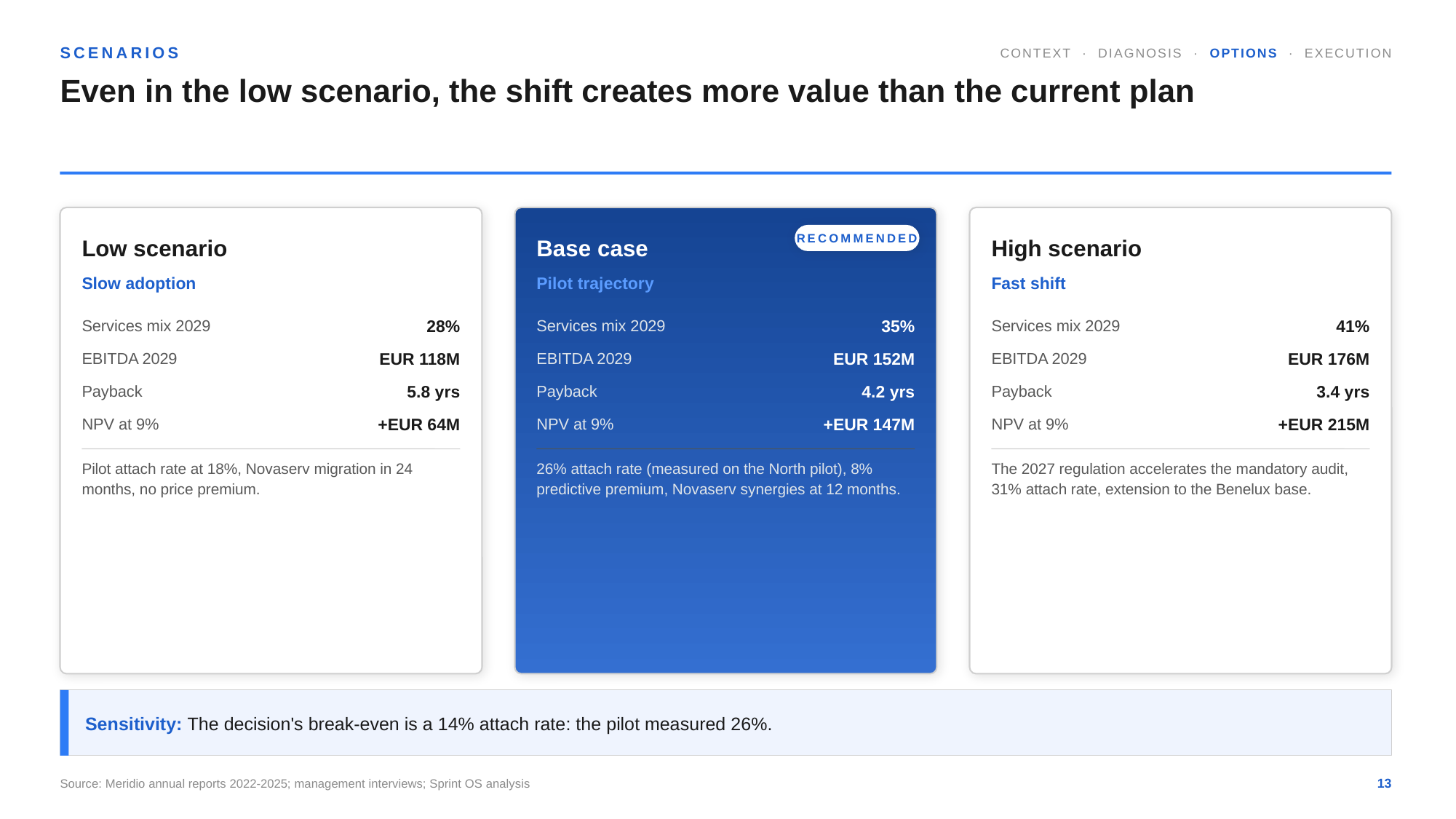

SCENARIOS
CONTEXT  ·  DIAGNOSIS  ·  OPTIONS  ·  EXECUTION
Even in the low scenario, the shift creates more value than the current plan

RECOMMENDED
Low scenario
Base case
High scenario
Slow adoption
Pilot trajectory
Fast shift
Services mix 2029
28%
Services mix 2029
35%
Services mix 2029
41%
EBITDA 2029
EUR 118M
EBITDA 2029
EUR 152M
EBITDA 2029
EUR 176M
Payback
5.8 yrs
Payback
4.2 yrs
Payback
3.4 yrs
NPV at 9%
+EUR 64M
NPV at 9%
+EUR 147M
NPV at 9%
+EUR 215M

Pilot attach rate at 18%, Novaserv migration in 24 months, no price premium.
26% attach rate (measured on the North pilot), 8% predictive premium, Novaserv synergies at 12 months.
The 2027 regulation accelerates the mandatory audit, 31% attach rate, extension to the Benelux base.

Sensitivity: The decision's break-even is a 14% attach rate: the pilot measured 26%.
Source: Meridio annual reports 2022-2025; management interviews; Sprint OS analysis
13